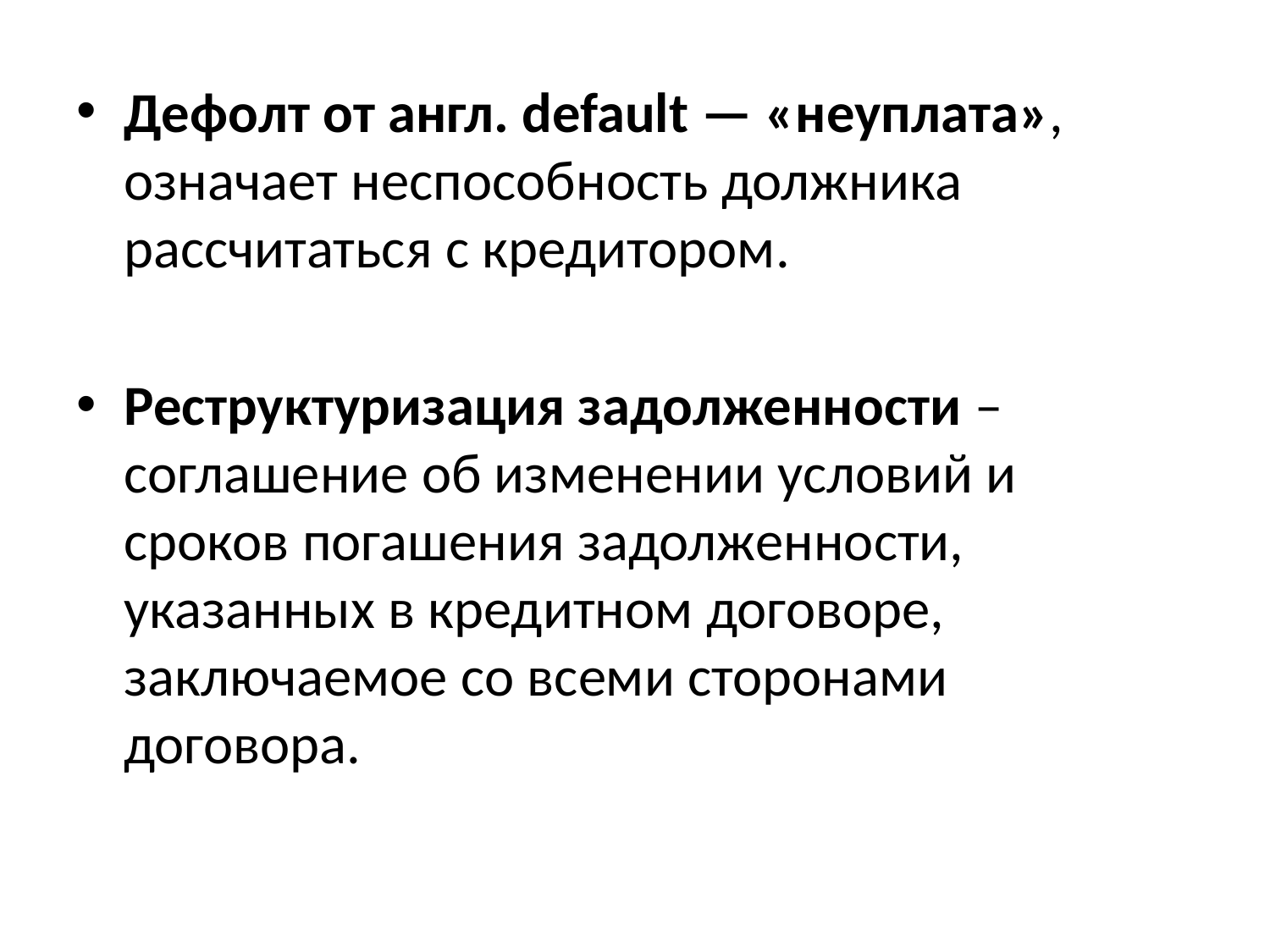

Дефолт от англ. default — «неуплата», означает неспособность должника рассчитаться с кредитором.

Реструктуризация задолженности – соглашение об изменении условий и сроков погашения задолженности, указанных в кредитном договоре, заключаемое со всеми сторонами договора.